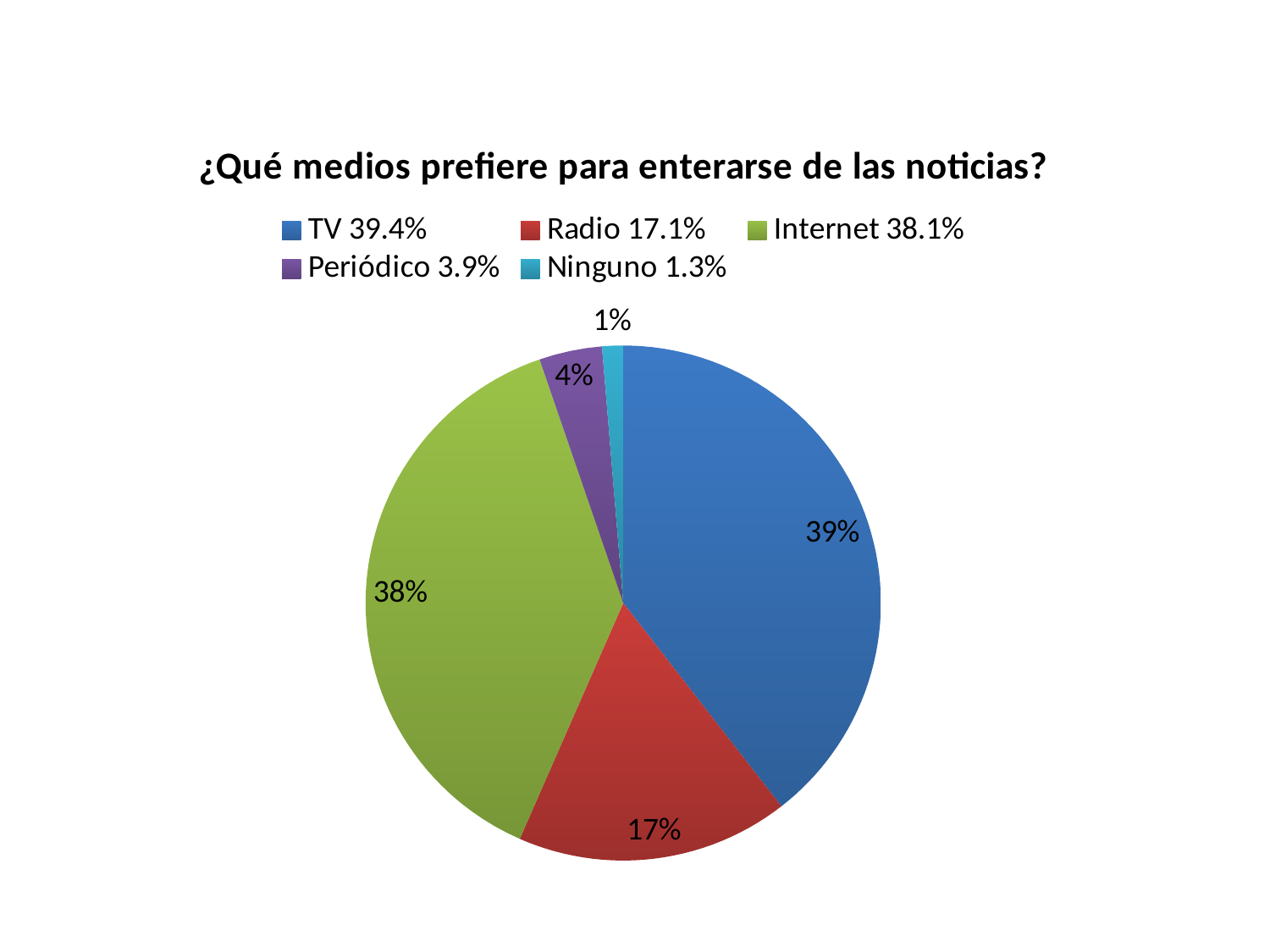

### Chart: ¿Qué medios prefiere para enterarse de las noticias?

| Category | Ventas |
|---|---|
| TV 39.4% | 60.0 |
| Radio 17.1% | 26.0 |
| Internet 38.1% | 58.0 |
| Periódico 3.9% | 6.0 |
| Ninguno 1.3% | 2.0 |